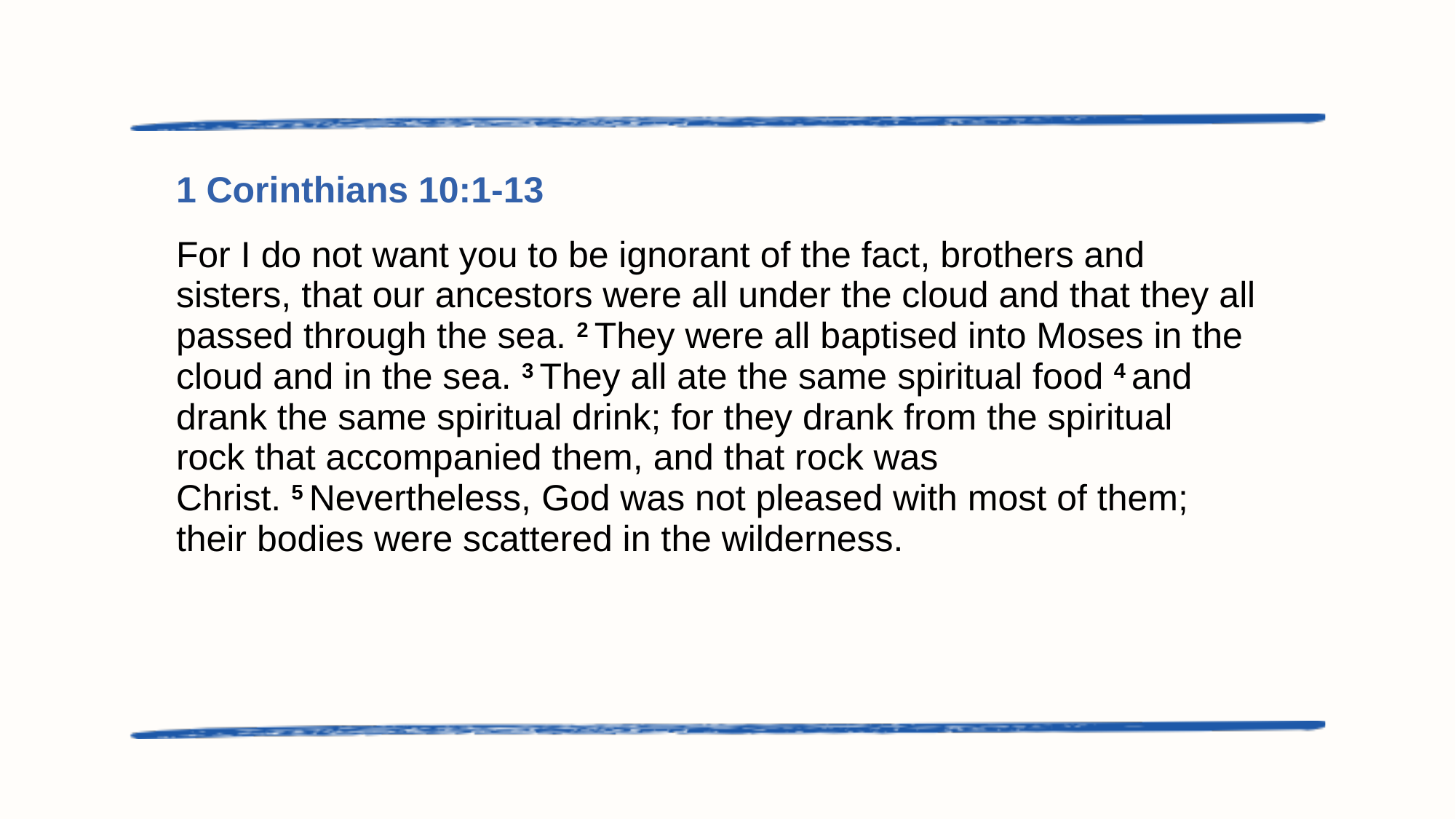

1 Corinthians 10:1-13
For I do not want you to be ignorant of the fact, brothers and sisters, that our ancestors were all under the cloud and that they all passed through the sea. 2 They were all baptised into Moses in the cloud and in the sea. 3 They all ate the same spiritual food 4 and drank the same spiritual drink; for they drank from the spiritual rock that accompanied them, and that rock was Christ. 5 Nevertheless, God was not pleased with most of them; their bodies were scattered in the wilderness.